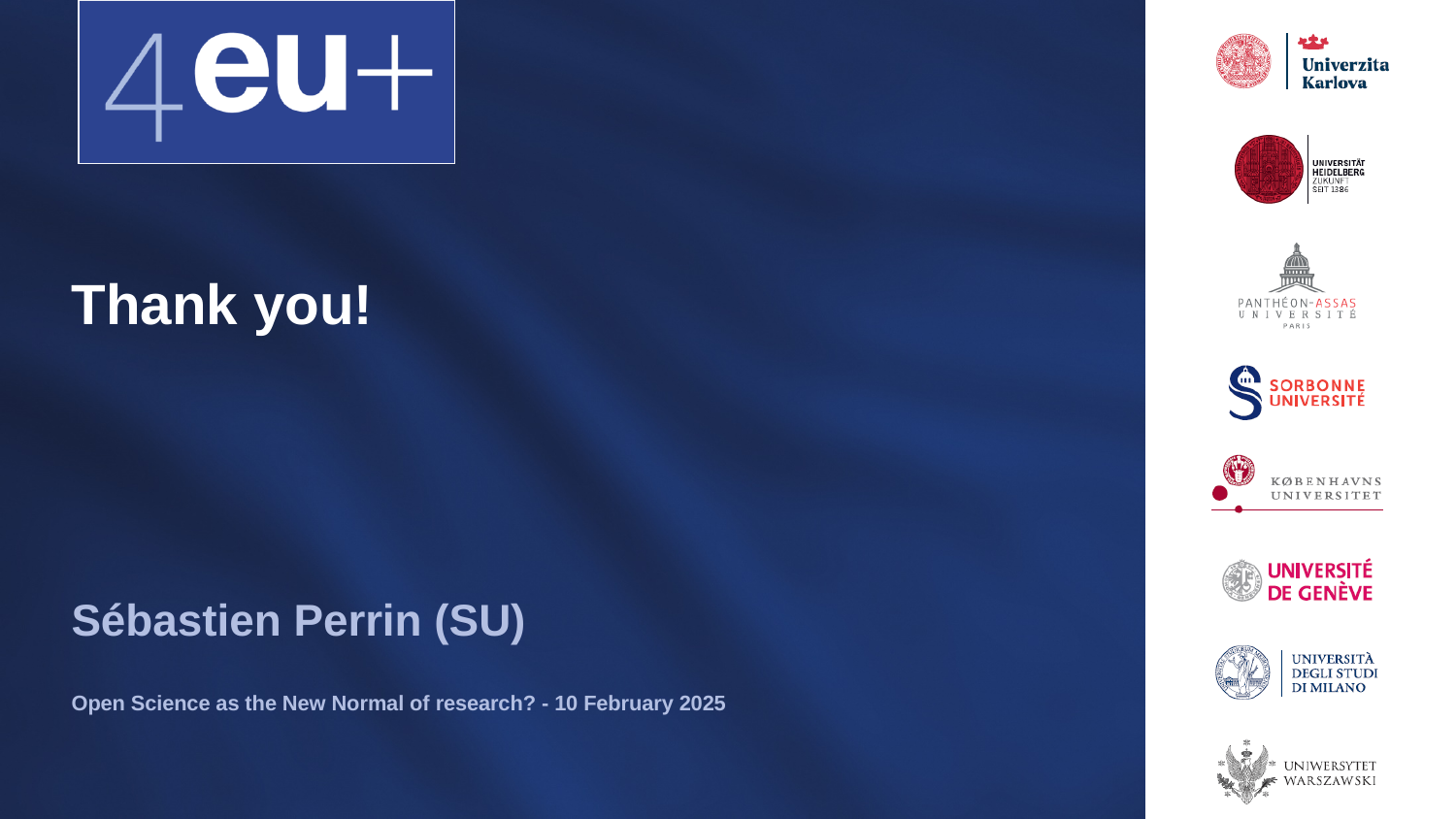

# Thank you!
Sébastien Perrin (SU)
Open Science as the New Normal of research? - 10 February 2025